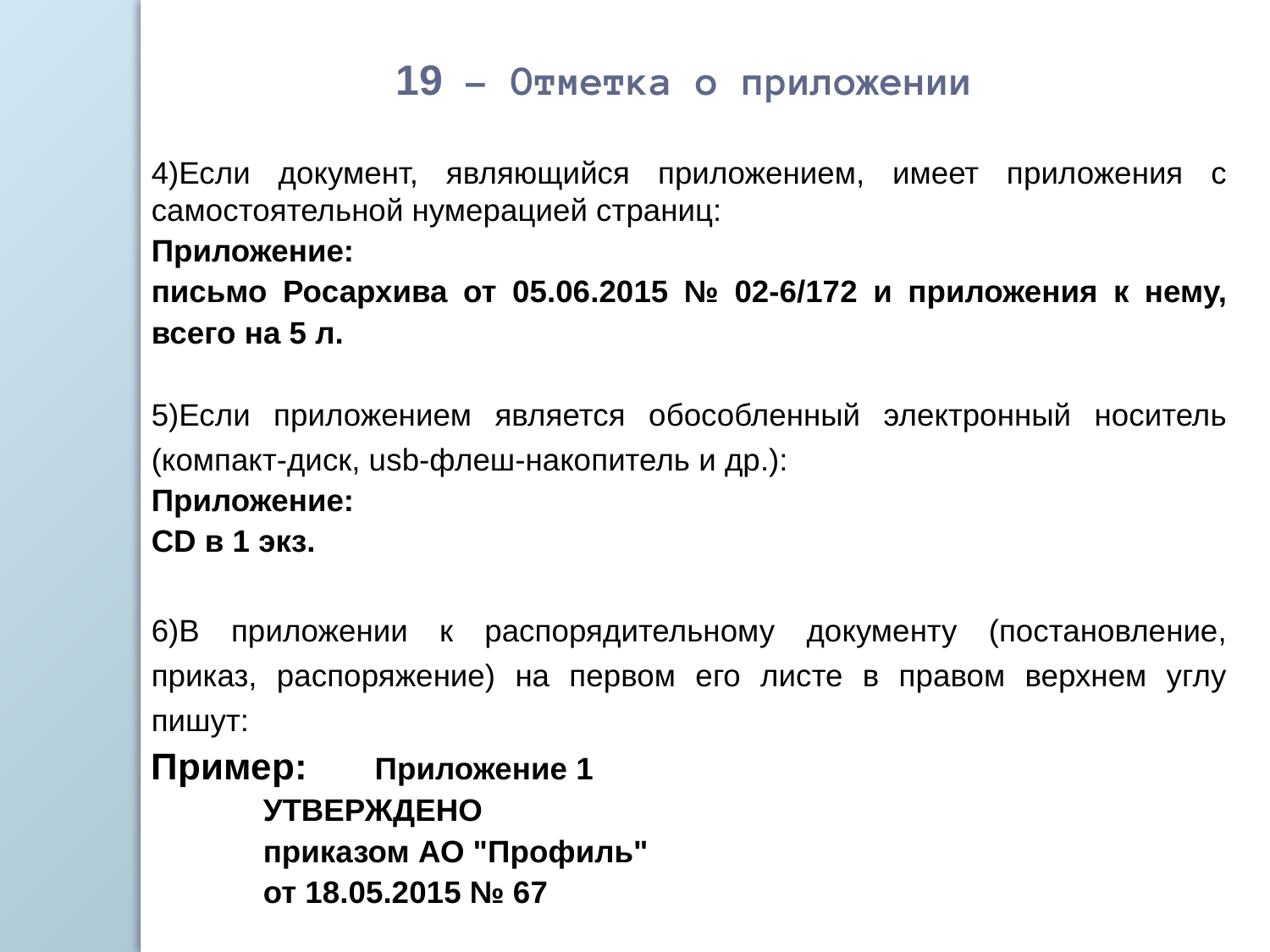

19 – Отметка о приложении

4)Если документ, являющийся приложением, имеет приложения с самостоятельной нумерацией страниц:
Приложение:
письмо Росархива от 05.06.2015 № 02-6/172 и приложения к нему, всего на 5 л.

5)Если приложением является обособленный электронный носитель (компакт-диск, usb-флеш-накопитель и др.):
Приложение:
CD в 1 экз.

6)В приложении к распорядительному документу (постановление, приказ, распоряжение) на первом его листе в правом верхнем углу пишут:
Пример:				Приложение 1
					УТВЕРЖДЕНО
					приказом АО "Профиль"
					от 18.05.2015 № 67